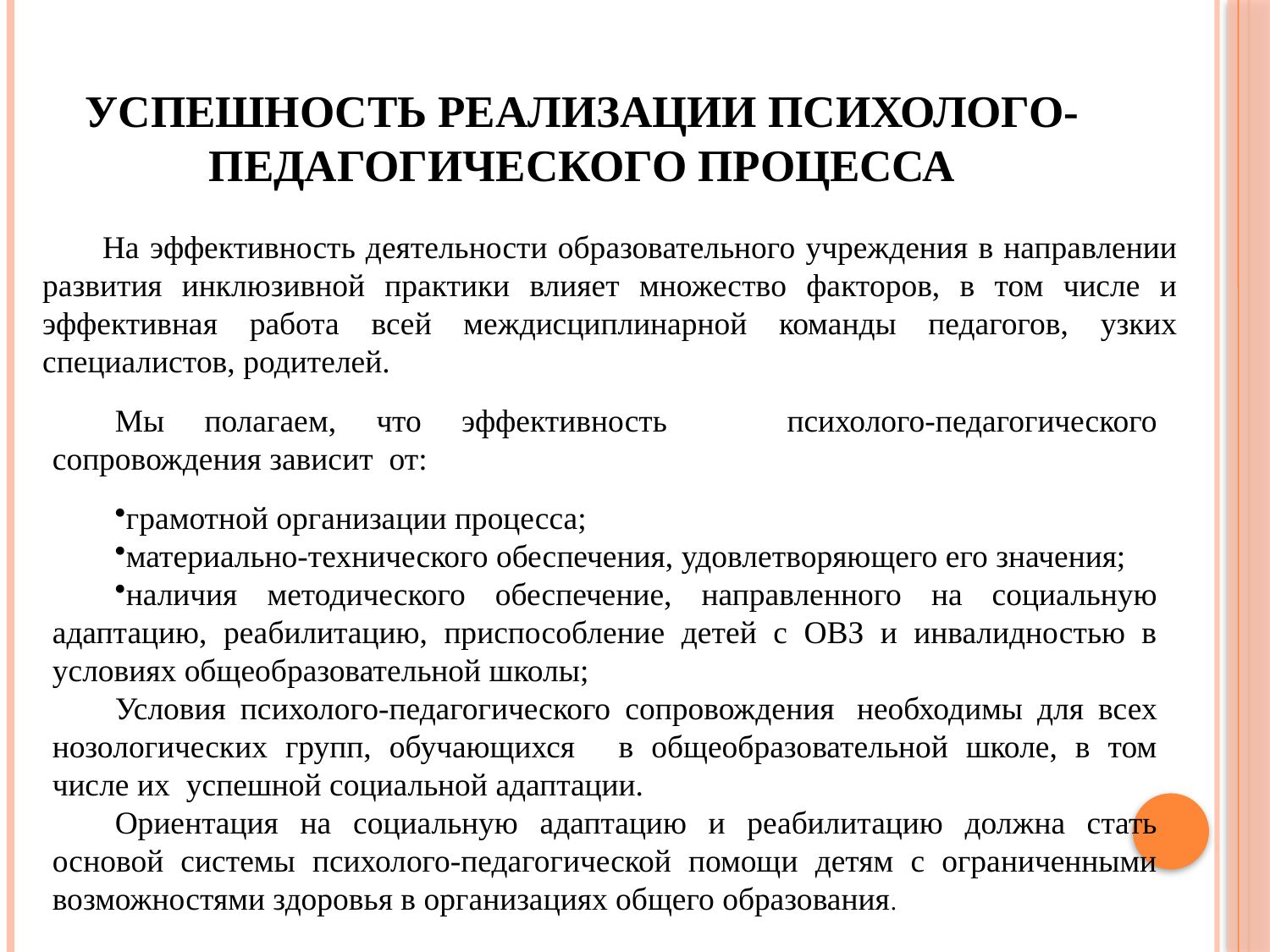

# Успешность реализации психолого-педагогического процесса
На эффективность деятельности образовательного учреждения в направлении развития инклюзивной практики влияет множество факторов, в том числе и эффективная работа всей междисциплинарной команды педагогов, узких специалистов, родителей.

Мы полагаем, что эффективность   психолого-педагогического сопровождения зависит  от:

грамотной организации процесса;
материально-технического обеспечения, удовлетворяющего его значения;
наличия методического обеспечение, направленного на социальную адаптацию, реабилитацию, приспособление детей с ОВЗ и инвалидностью в условиях общеобразовательной школы;
Условия психолого-педагогического сопровождения  необходимы для всех нозологических групп, обучающихся   в общеобразовательной школе, в том числе их  успешной социальной адаптации.
Ориентация на социальную адаптацию и реабилитацию должна стать основой системы психолого-педагогической помощи детям с ограниченными возможностями здоровья в организациях общего образования.